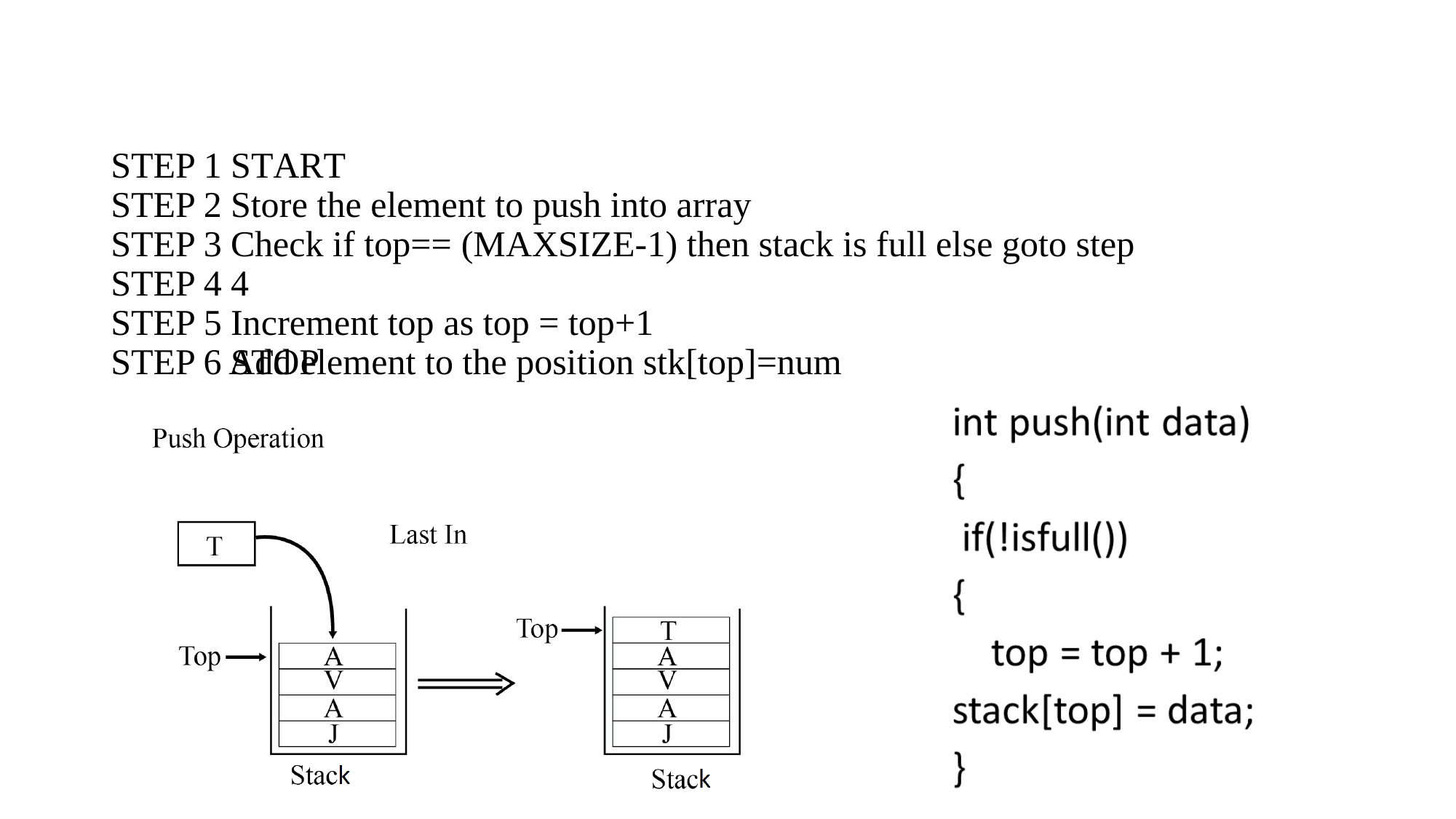

STEP
STEP
STEP STEP STEP STEP
1
2
3
4
5
START
Store the element to push into array
Check if top== (MAXSIZE-1) then stack is full else goto step 4
Increment top as top = top+1
Add element to the position stk[top]=num
6 STOP